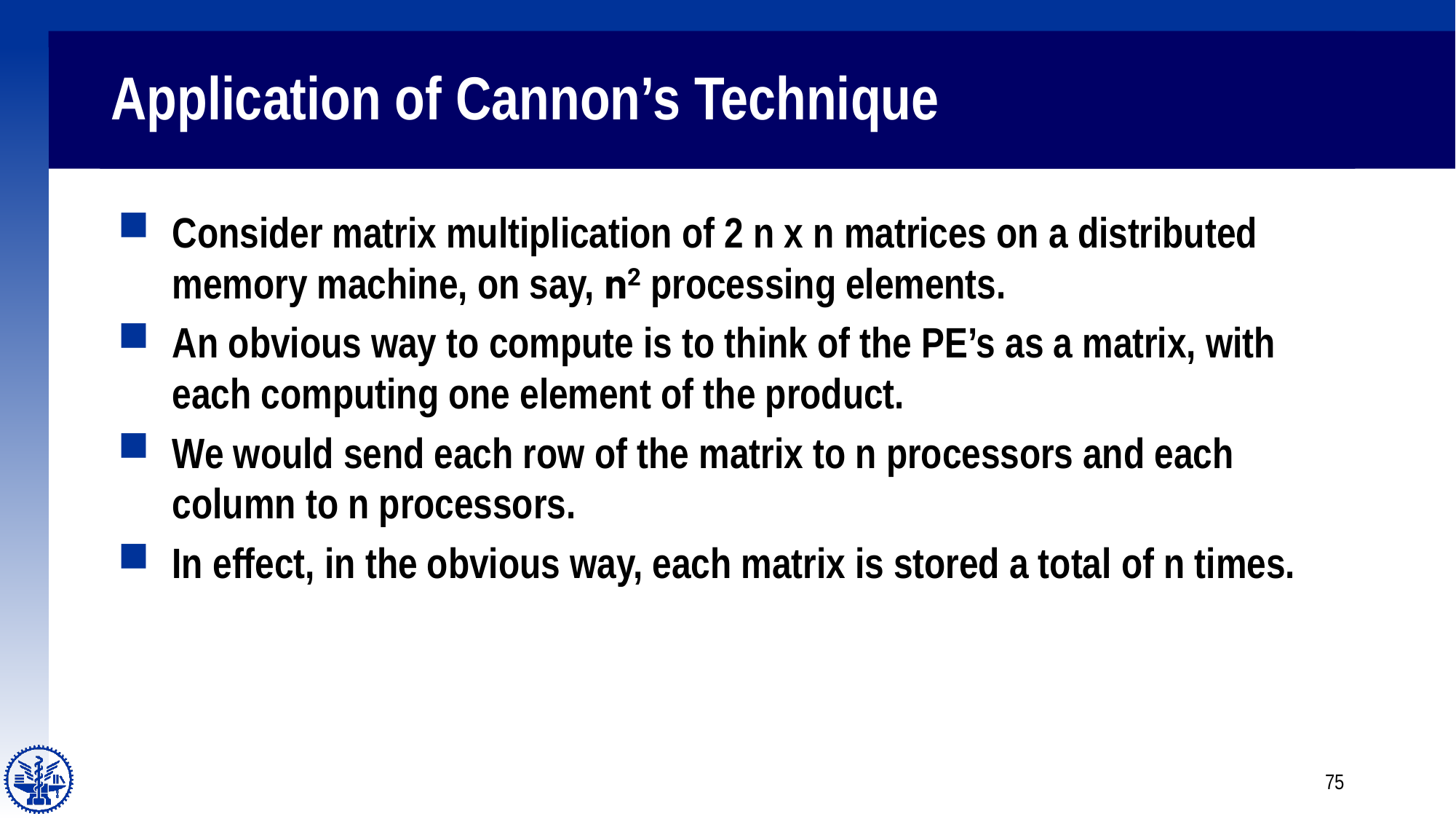

# Application of Cannon’s Technique
Consider matrix multiplication of 2 n x n matrices on a distributed memory machine, on say, n2 processing elements.
An obvious way to compute is to think of the PE’s as a matrix, with each computing one element of the product.
We would send each row of the matrix to n processors and each column to n processors.
In effect, in the obvious way, each matrix is stored a total of n times.
75